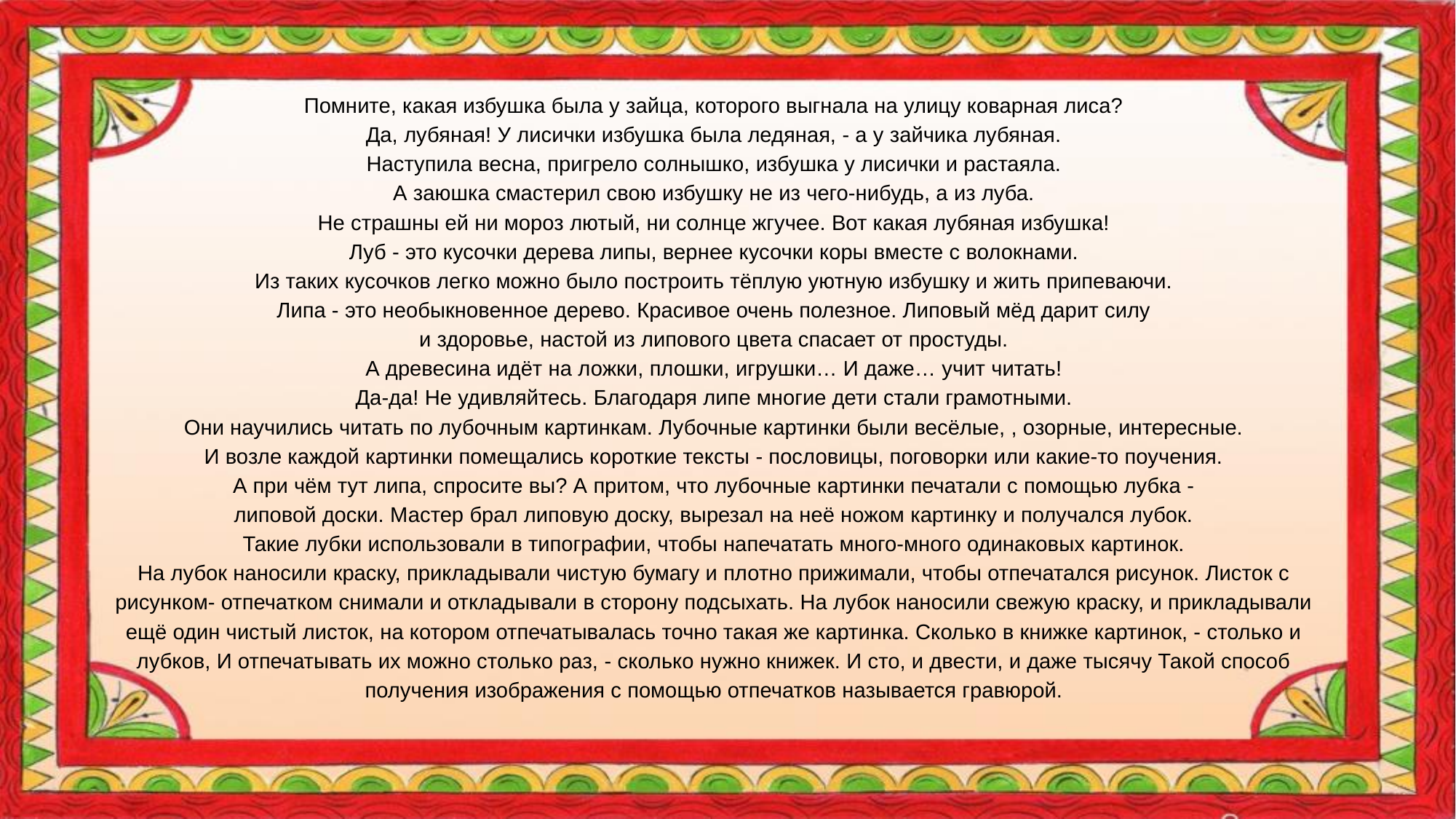

Помните, какая избушка была у зайца, которого выгнала на улицу коварная лиса?
Да, лубяная! У лисички избушка была ледяная, - а у зайчика лубяная.
Наступила весна, пригрело солнышко, избушка у лисички и растаяла.
А заюшка смастерил свою избушку не из чего-нибудь, а из луба.
Не страшны ей ни мороз лютый, ни солнце жгучее. Вот какая лубяная избушка!
Луб - это кусочки дерева липы, вернее кусочки коры вместе с волокнами.
Из таких кусочков легко можно было построить тёплую уютную избушку и жить припеваючи.
Липа - это необыкновенное дерево. Красивое очень полезное. Липовый мёд дарит силу
и здоровье, настой из липового цвета спасает от простуды.
А древесина идёт на ложки, плошки, игрушки… И даже… учит читать!
Да-да! Не удивляйтесь. Благодаря липе многие дети стали грамотными.
Они научились читать по лубочным картинкам. Лубочные картинки были весёлые, , озорные, интересные.
И возле каждой картинки помещались короткие тексты - пословицы, поговорки или какие-то поучения.
А при чём тут липа, спросите вы? А притом, что лубочные картинки печатали с помощью лубка -
липовой доски. Мастер брал липовую доску, вырезал на неё ножом картинку и получался лубок.
Такие лубки использовали в типографии, чтобы напечатать много-много одинаковых картинок.
На лубок наносили краску, прикладывали чистую бумагу и плотно прижимали, чтобы отпечатался рисунок. Листок с рисунком- отпечатком снимали и откладывали в сторону подсыхать. На лубок наносили свежую краску, и прикладывали ещё один чистый листок, на котором отпечатывалась точно такая же картинка. Сколько в книжке картинок, - столько и лубков, И отпечатывать их можно столько раз, - сколько нужно книжек. И сто, и двести, и даже тысячу Такой способ получения изображения с помощью отпечатков называется гравюрой.